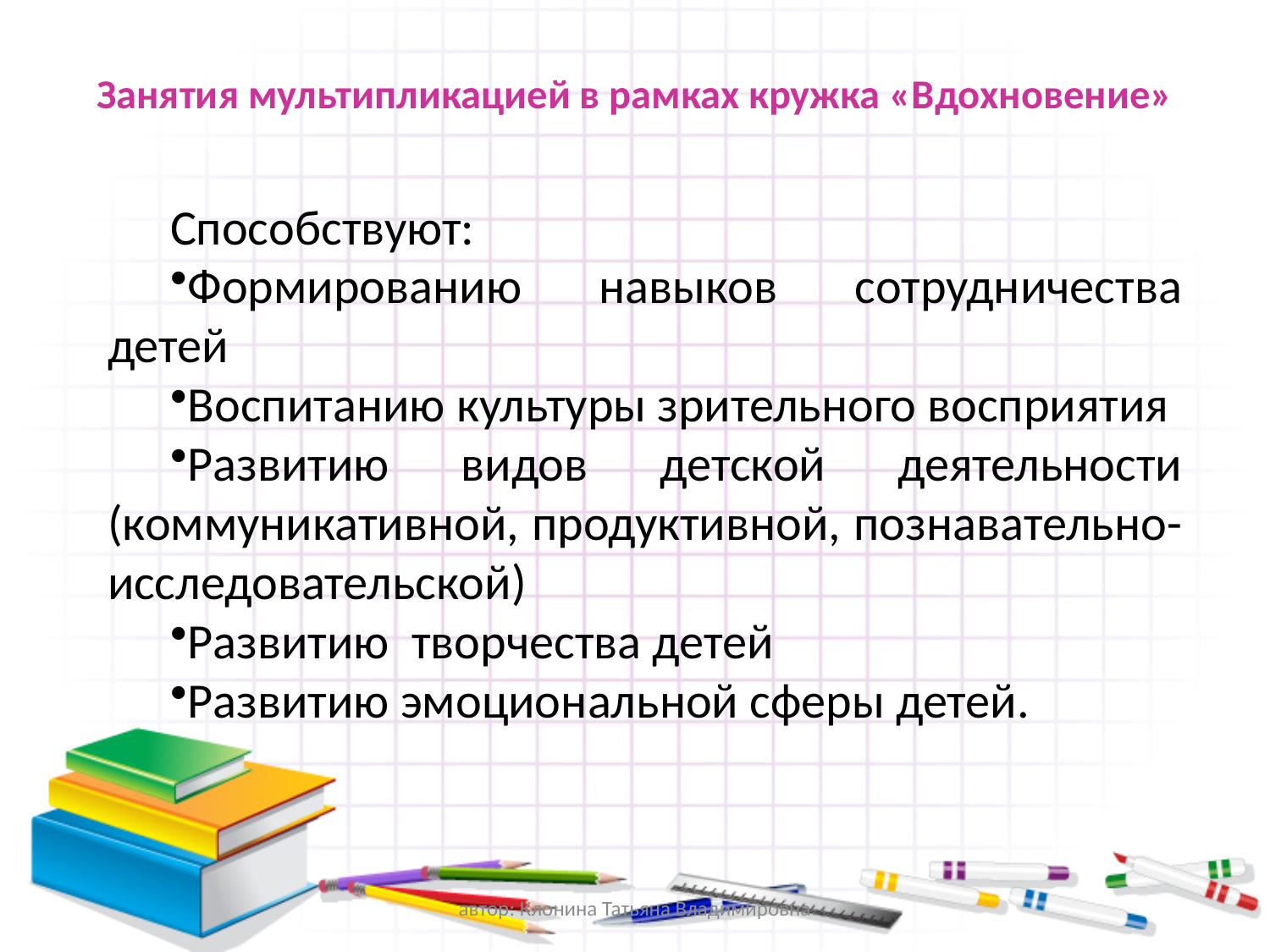

# Занятия мультипликацией в рамках кружка «Вдохновение»
Способствуют:
Формированию навыков сотрудничества детей
Воспитанию культуры зрительного восприятия
Развитию видов детской деятельности (коммуникативной, продуктивной, познавательно-исследовательской)
Развитию  творчества детей
Развитию эмоциональной сферы детей.
автор: Клонина Татьяна Владимировна